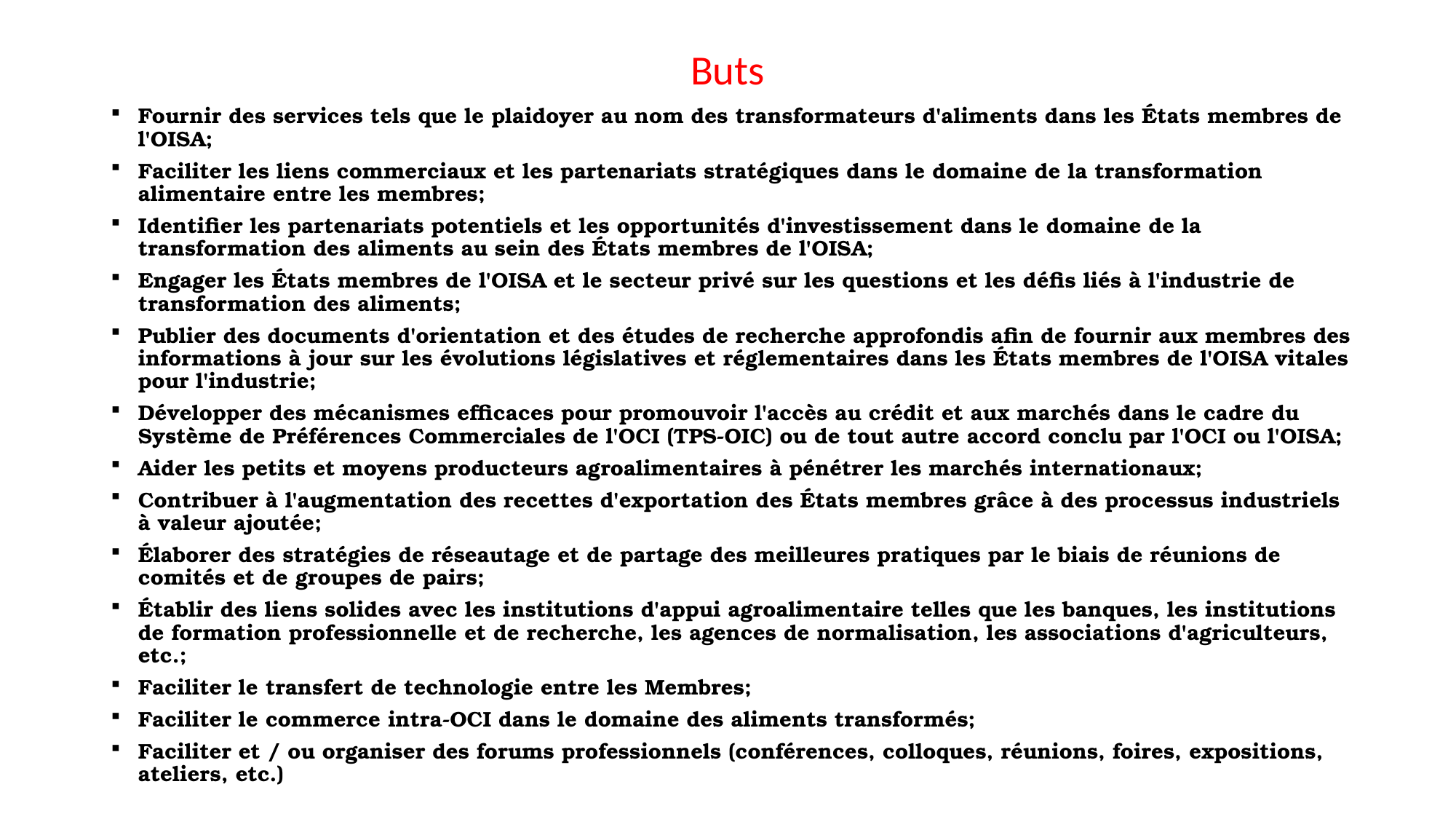

# Buts
Fournir des services tels que le plaidoyer au nom des transformateurs d'aliments dans les États membres de l'OISA;
Faciliter les liens commerciaux et les partenariats stratégiques dans le domaine de la transformation alimentaire entre les membres;
Identifier les partenariats potentiels et les opportunités d'investissement dans le domaine de la transformation des aliments au sein des États membres de l'OISA;
Engager les États membres de l'OISA et le secteur privé sur les questions et les défis liés à l'industrie de transformation des aliments;
Publier des documents d'orientation et des études de recherche approfondis afin de fournir aux membres des informations à jour sur les évolutions législatives et réglementaires dans les États membres de l'OISA vitales pour l'industrie;
Développer des mécanismes efficaces pour promouvoir l'accès au crédit et aux marchés dans le cadre du Système de Préférences Commerciales de l'OCI (TPS-OIC) ou de tout autre accord conclu par l'OCI ou l'OISA;
Aider les petits et moyens producteurs agroalimentaires à pénétrer les marchés internationaux;
Contribuer à l'augmentation des recettes d'exportation des États membres grâce à des processus industriels à valeur ajoutée;
Élaborer des stratégies de réseautage et de partage des meilleures pratiques par le biais de réunions de comités et de groupes de pairs;
Établir des liens solides avec les institutions d'appui agroalimentaire telles que les banques, les institutions de formation professionnelle et de recherche, les agences de normalisation, les associations d'agriculteurs, etc.;
Faciliter le transfert de technologie entre les Membres;
Faciliter le commerce intra-OCI dans le domaine des aliments transformés;
Faciliter et / ou organiser des forums professionnels (conférences, colloques, réunions, foires, expositions, ateliers, etc.)